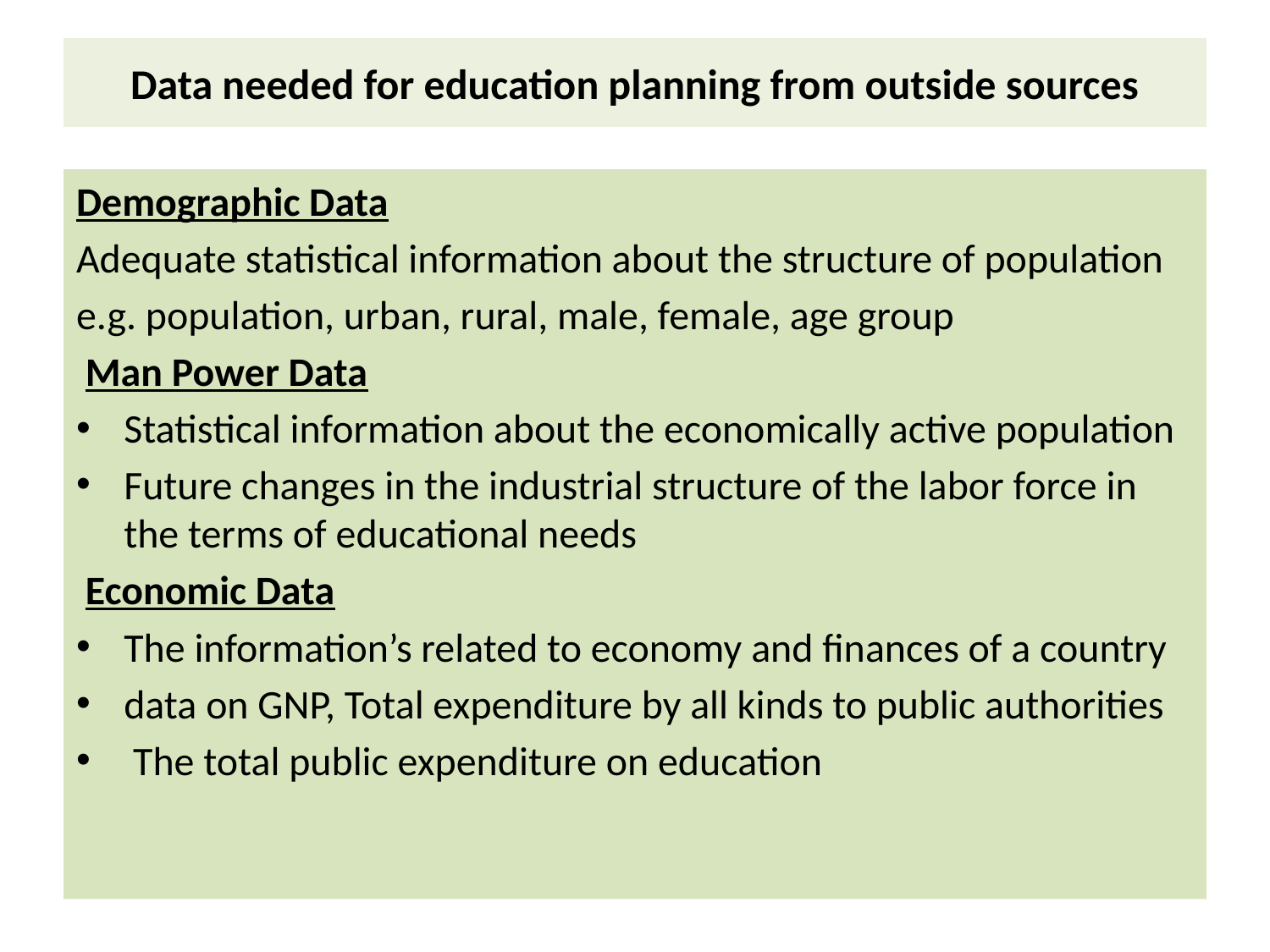

# Data needed for education planning from outside sources
Demographic Data
Adequate statistical information about the structure of population
e.g. population, urban, rural, male, female, age group
 Man Power Data
Statistical information about the economically active population
Future changes in the industrial structure of the labor force in the terms of educational needs
 Economic Data
The information’s related to economy and finances of a country
data on GNP, Total expenditure by all kinds to public authorities
 The total public expenditure on education